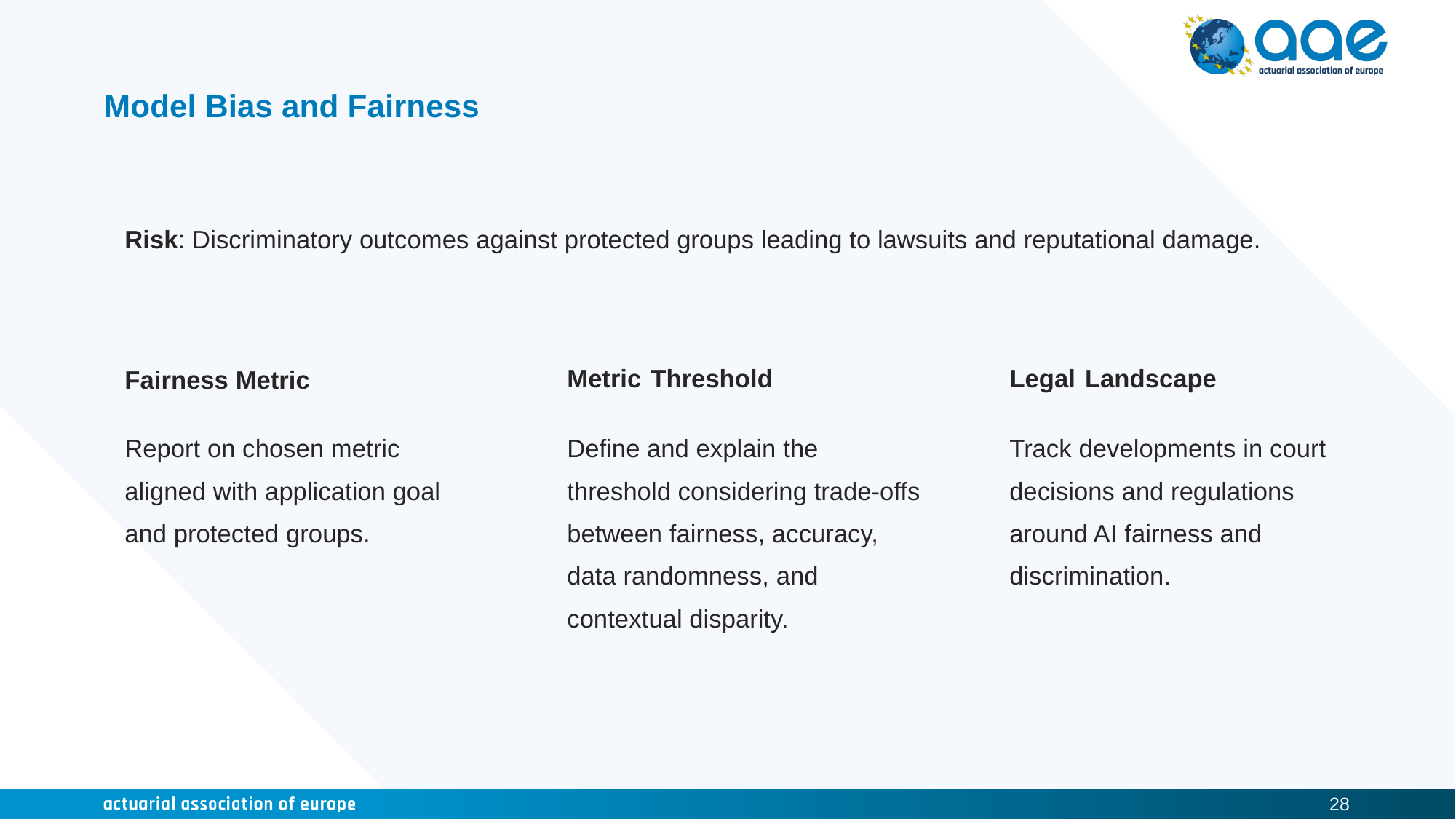

# Model Bias and Fairness
Risk: Discriminatory outcomes against protected groups leading to lawsuits and reputational damage.
Fairness Metric
Metric Threshold
Legal Landscape
Report on chosen metric aligned with application goal and protected groups.
Define and explain the threshold considering trade-offs between fairness, accuracy, data randomness, and contextual disparity.
Track developments in court decisions and regulations around AI fairness and discrimination.
28